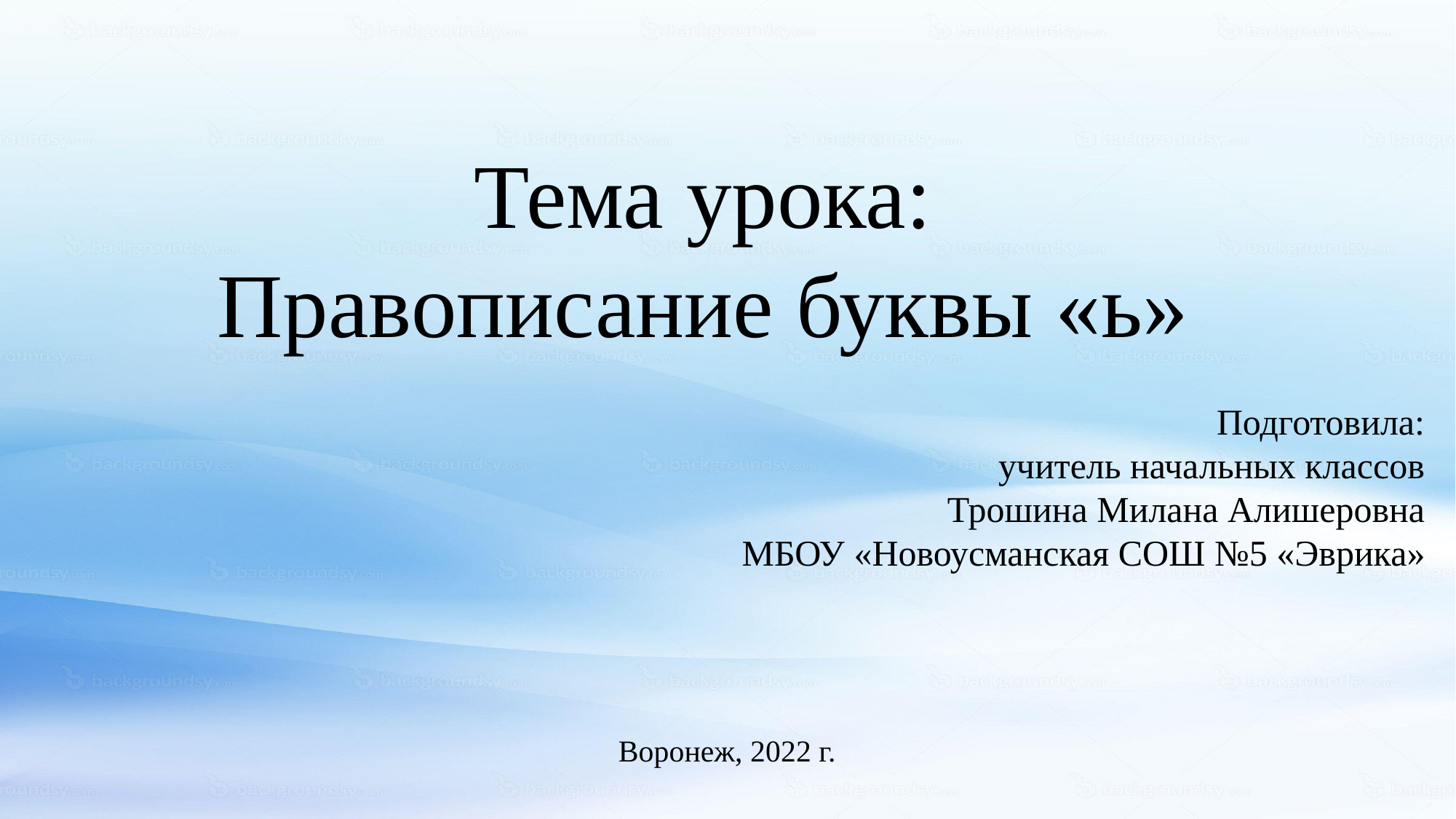

Тема урока:
Правописание буквы «ь»
Подготовила:
учитель начальных классов
Трошина Милана Алишеровна
МБОУ «Новоусманская СОШ №5 «Эврика»
Воронеж, 2022 г.